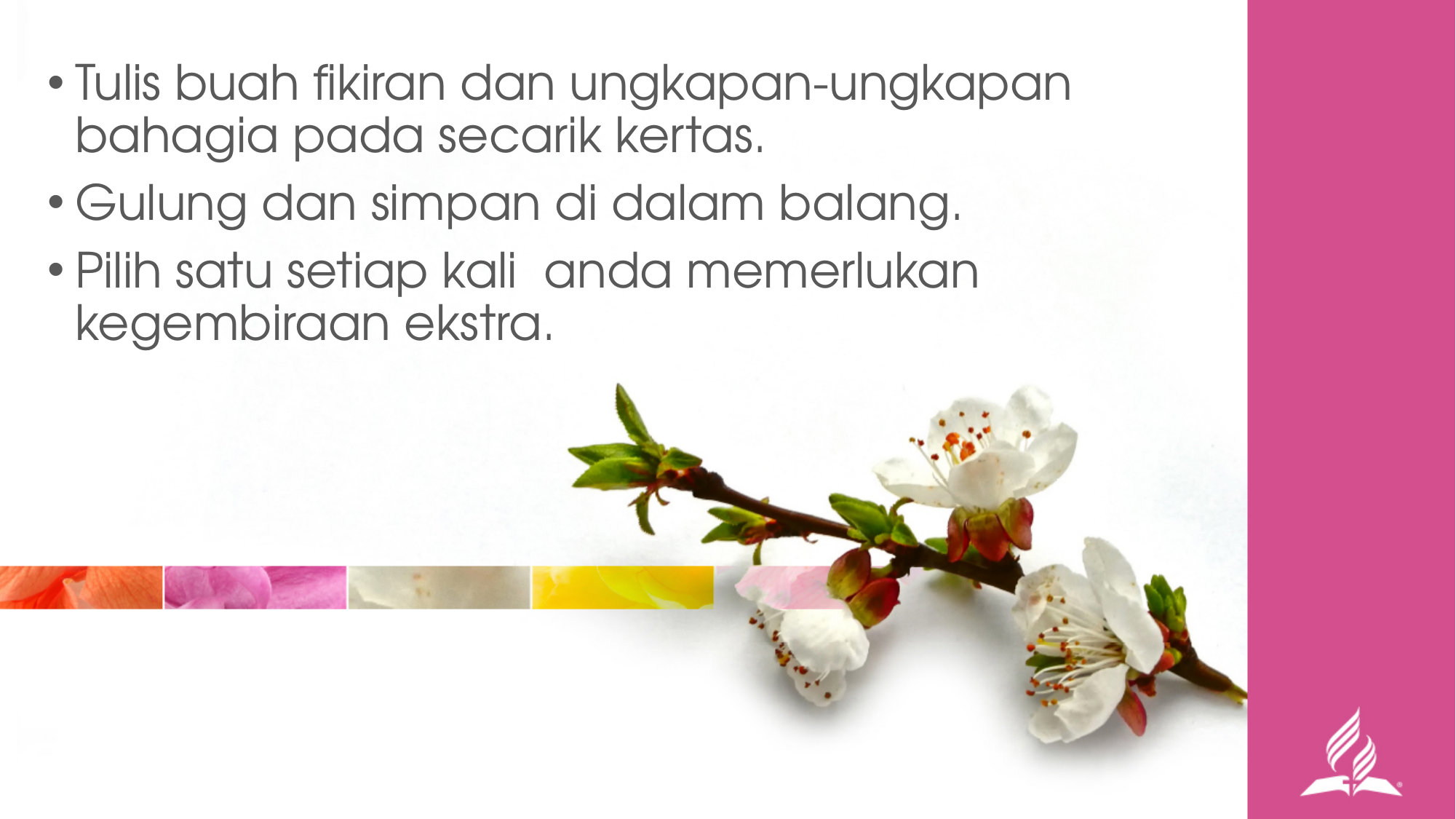

Tulis buah fikiran dan ungkapan-ungkapan bahagia pada secarik kertas.
Gulung dan simpan di dalam balang.
Pilih satu setiap kali  anda memerlukan kegembiraan ekstra.